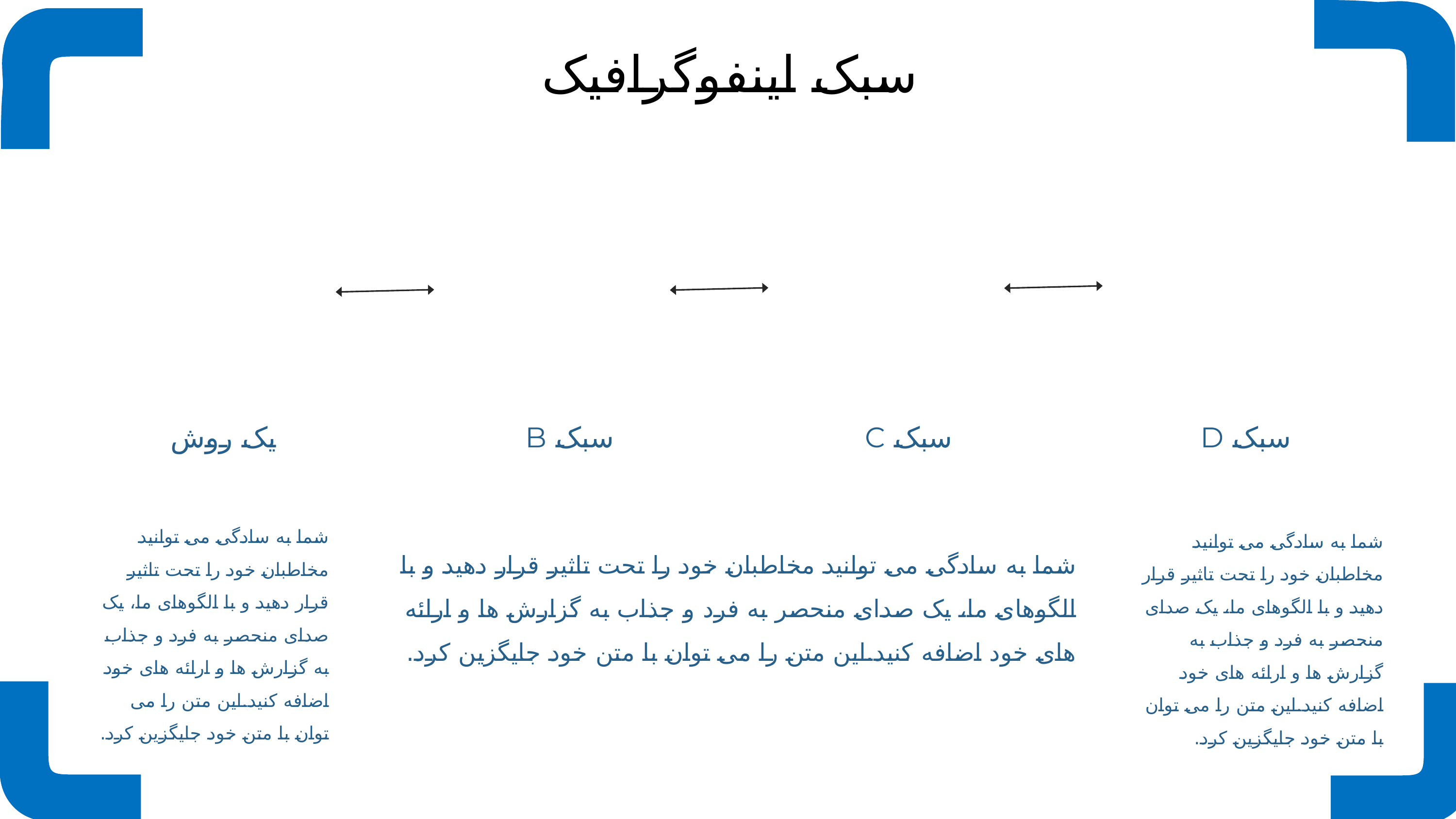

سبک اینفوگرافیک

یک روش
سبک B
سبک C
سبک D
شما به سادگی می توانید مخاطبان خود را تحت تاثیر قرار دهید و با الگوهای ما، یک صدای منحصر به فرد و جذاب به گزارش ها و ارائه های خود اضافه کنید.این متن را می توان با متن خود جایگزین کرد.
شما به سادگی می توانید مخاطبان خود را تحت تاثیر قرار دهید و با الگوهای ما، یک صدای منحصر به فرد و جذاب به گزارش ها و ارائه های خود اضافه کنید.این متن را می توان با متن خود جایگزین کرد.
شما به سادگی می توانید مخاطبان خود را تحت تاثیر قرار دهید و با الگوهای ما، یک صدای منحصر به فرد و جذاب به گزارش ها و ارائه های خود اضافه کنید.این متن را می توان با متن خود جایگزین کرد.